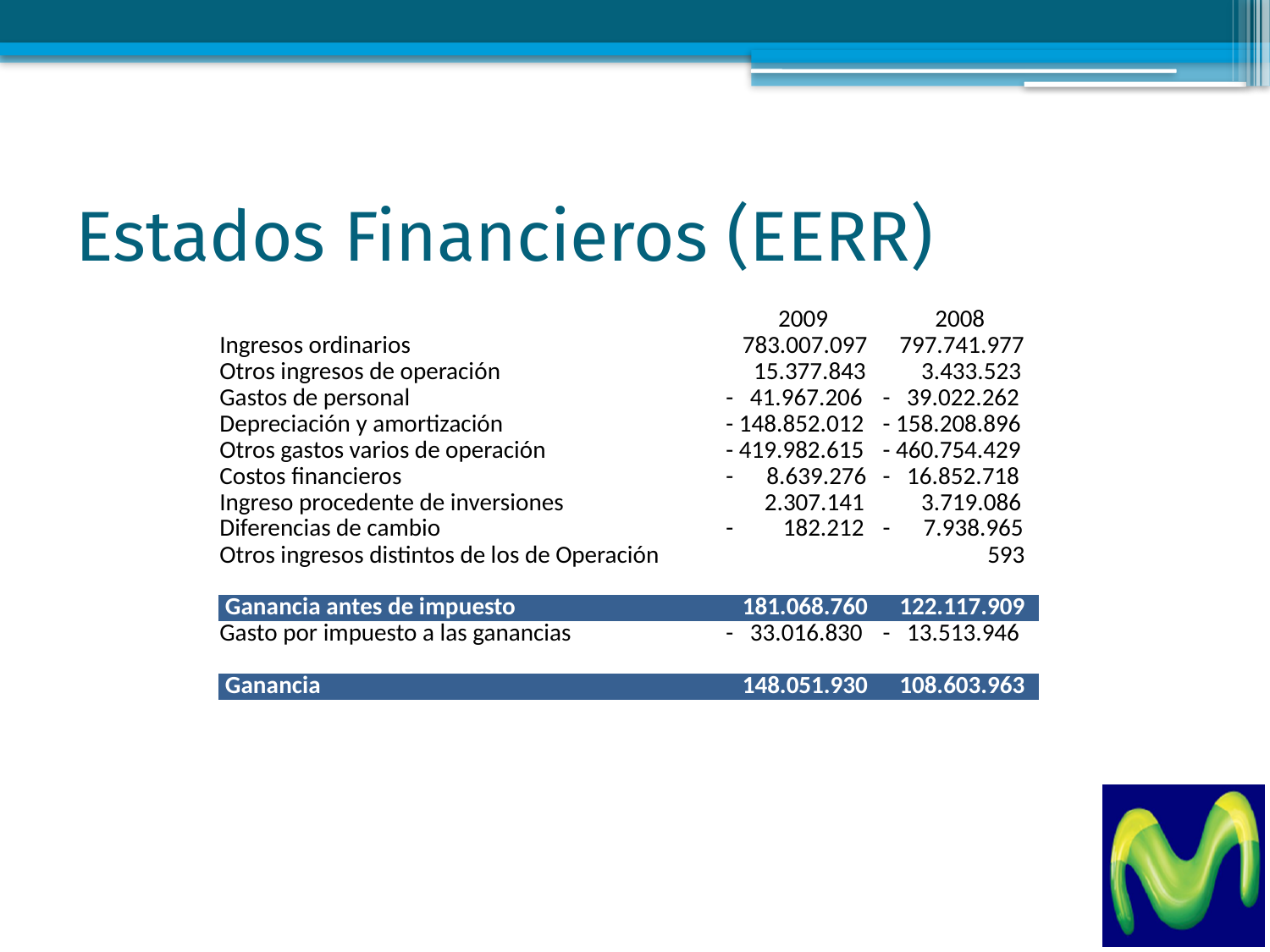

# Estados Financieros (EERR)
|  | 2009 | 2008 |
| --- | --- | --- |
| Ingresos ordinarios | 783.007.097 | 797.741.977 |
| Otros ingresos de operación | 15.377.843 | 3.433.523 |
| Gastos de personal | - 41.967.206 | - 39.022.262 |
| Depreciación y amortización | - 148.852.012 | - 158.208.896 |
| Otros gastos varios de operación | - 419.982.615 | - 460.754.429 |
| Costos financieros | - 8.639.276 | - 16.852.718 |
| Ingreso procedente de inversiones | 2.307.141 | 3.719.086 |
| Diferencias de cambio | - 182.212 | - 7.938.965 |
| Otros ingresos distintos de los de Operación |  | 593 |
|  |  |  |
| Ganancia antes de impuesto | 181.068.760 | 122.117.909 |
| Gasto por impuesto a las ganancias | - 33.016.830 | - 13.513.946 |
|  |  |  |
| Ganancia | 148.051.930 | 108.603.963 |